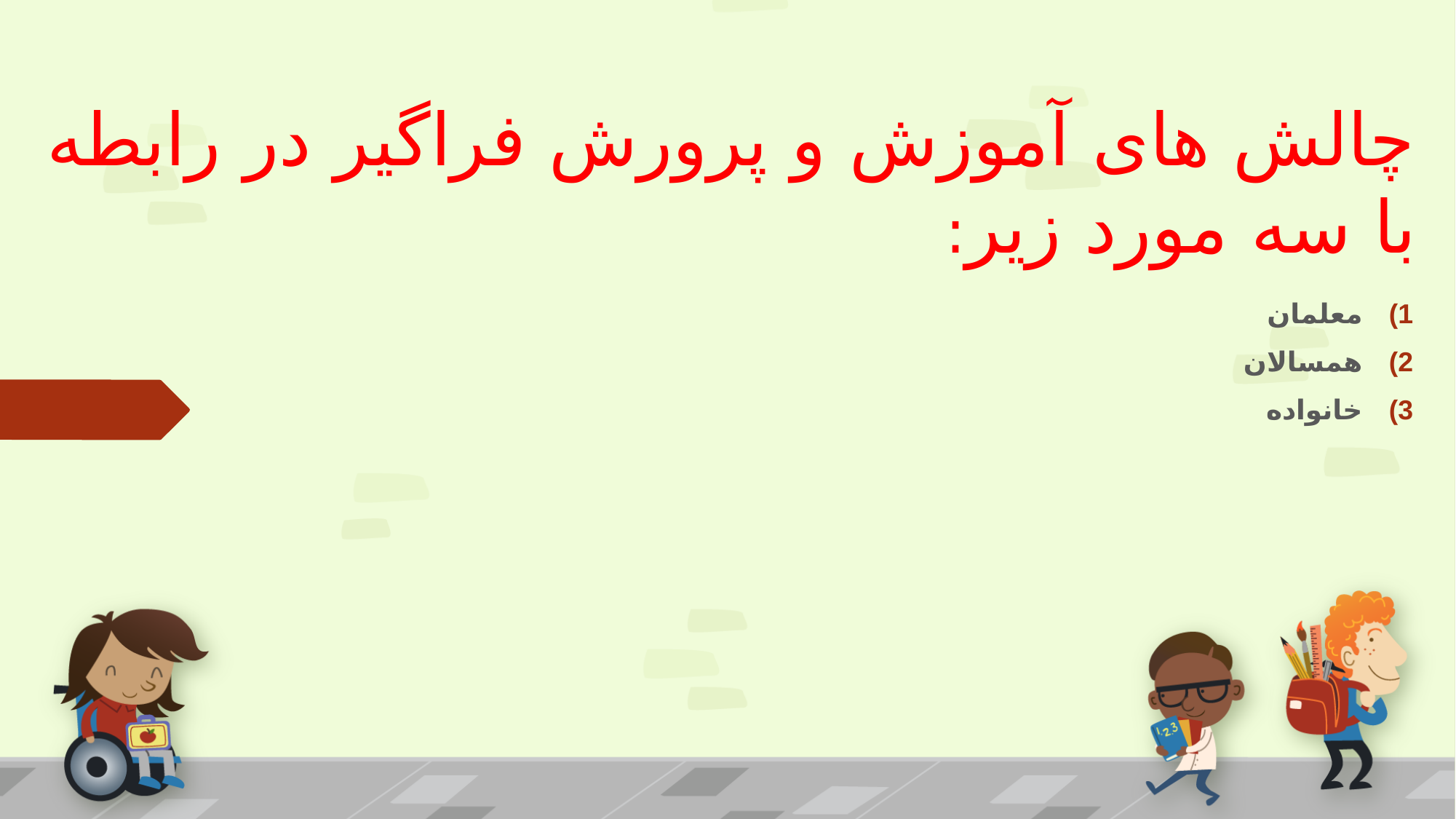

# چالش های آموزش و پرورش فراگیر در رابطه با سه مورد زیر:
معلمان
همسالان
خانواده